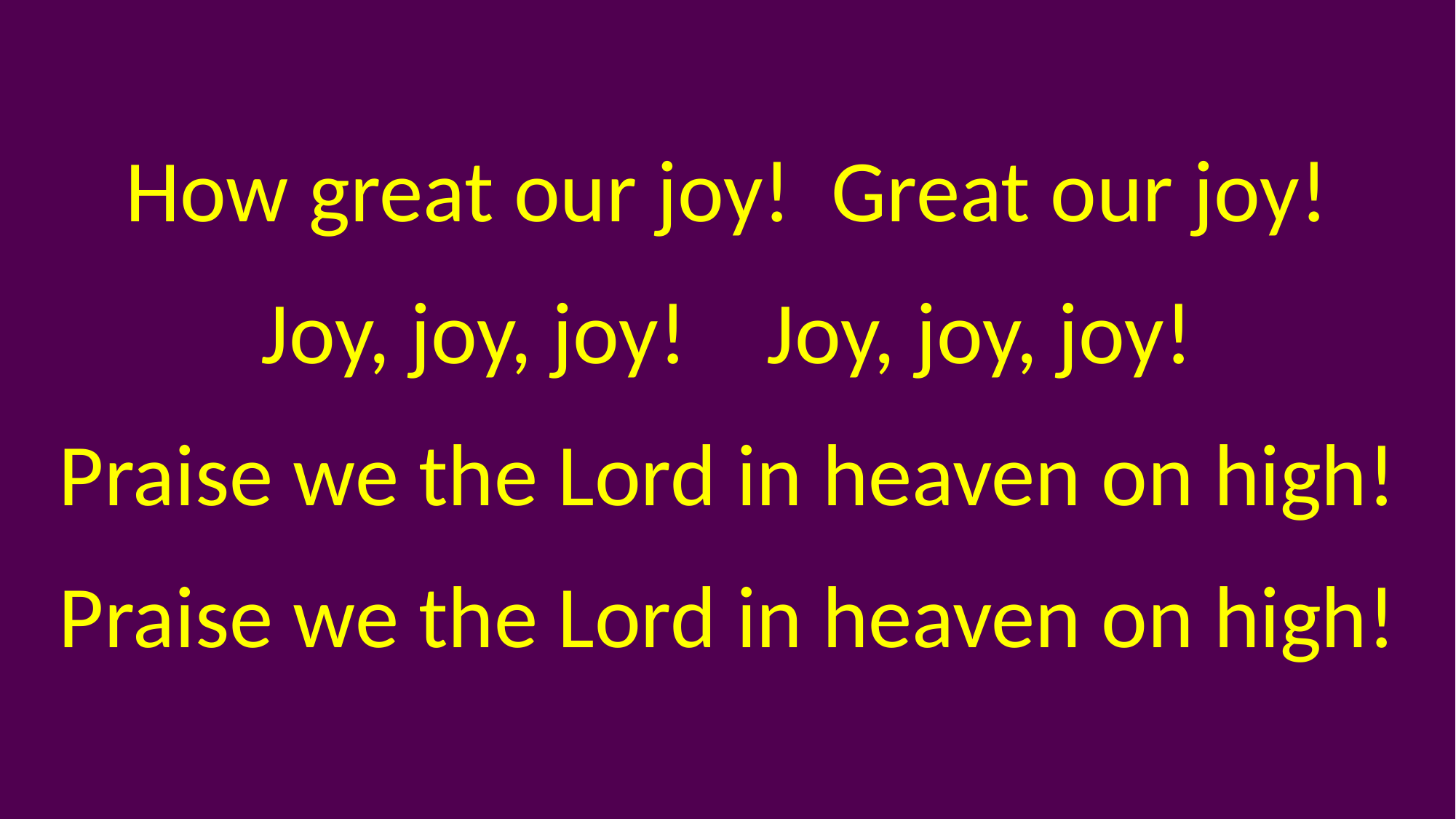

How great our joy!  Great our joy!
Joy, joy, joy!    Joy, joy, joy!
Praise we the Lord in heaven on high!
Praise we the Lord in heaven on high!